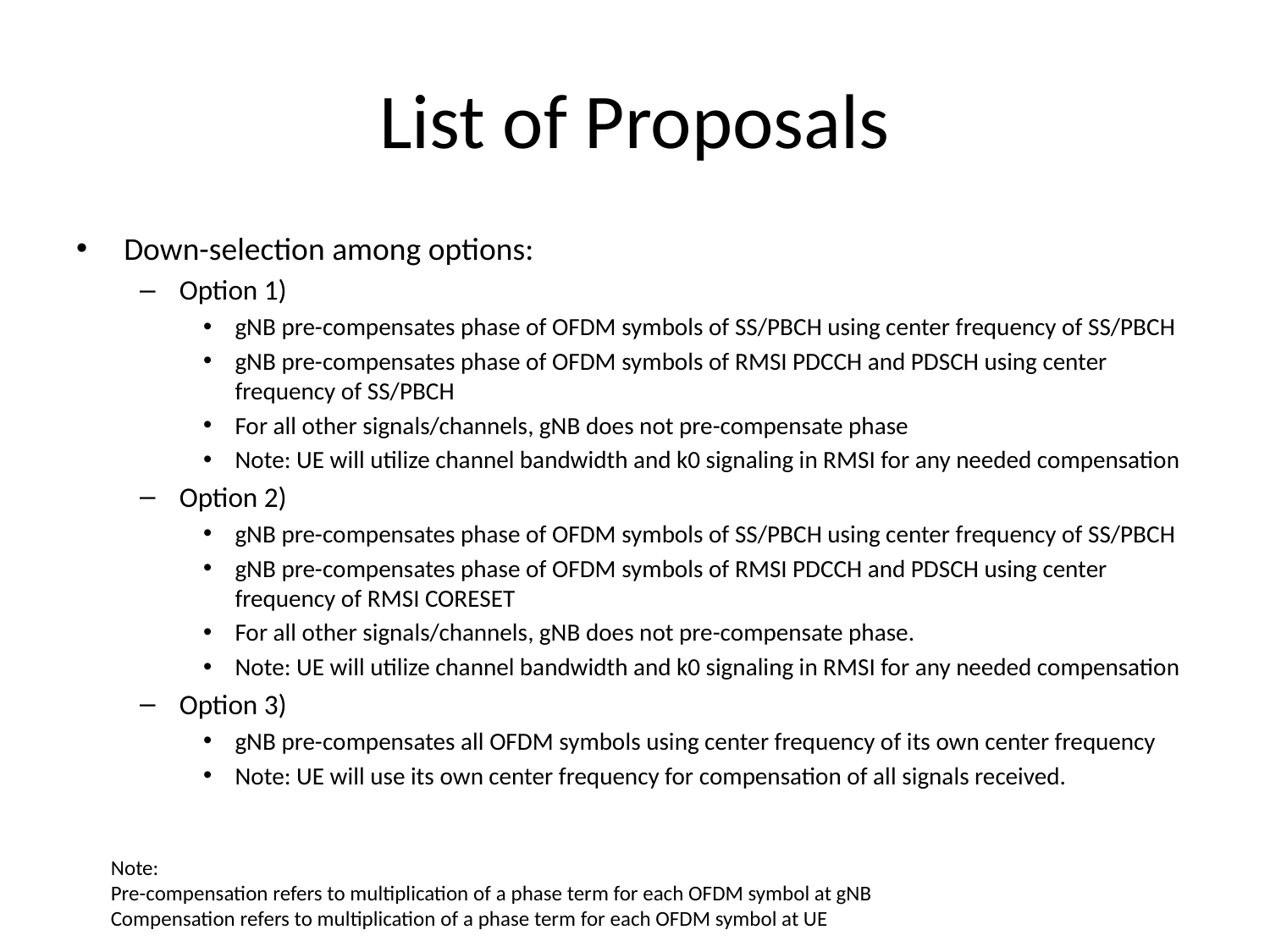

# List of Proposals
Down-selection among options:
Option 1)
gNB pre-compensates phase of OFDM symbols of SS/PBCH using center frequency of SS/PBCH
gNB pre-compensates phase of OFDM symbols of RMSI PDCCH and PDSCH using center frequency of SS/PBCH
For all other signals/channels, gNB does not pre-compensate phase
Note: UE will utilize channel bandwidth and k0 signaling in RMSI for any needed compensation
Option 2)
gNB pre-compensates phase of OFDM symbols of SS/PBCH using center frequency of SS/PBCH
gNB pre-compensates phase of OFDM symbols of RMSI PDCCH and PDSCH using center frequency of RMSI CORESET
For all other signals/channels, gNB does not pre-compensate phase.
Note: UE will utilize channel bandwidth and k0 signaling in RMSI for any needed compensation
Option 3)
gNB pre-compensates all OFDM symbols using center frequency of its own center frequency
Note: UE will use its own center frequency for compensation of all signals received.
Note:
Pre-compensation refers to multiplication of a phase term for each OFDM symbol at gNB
Compensation refers to multiplication of a phase term for each OFDM symbol at UE